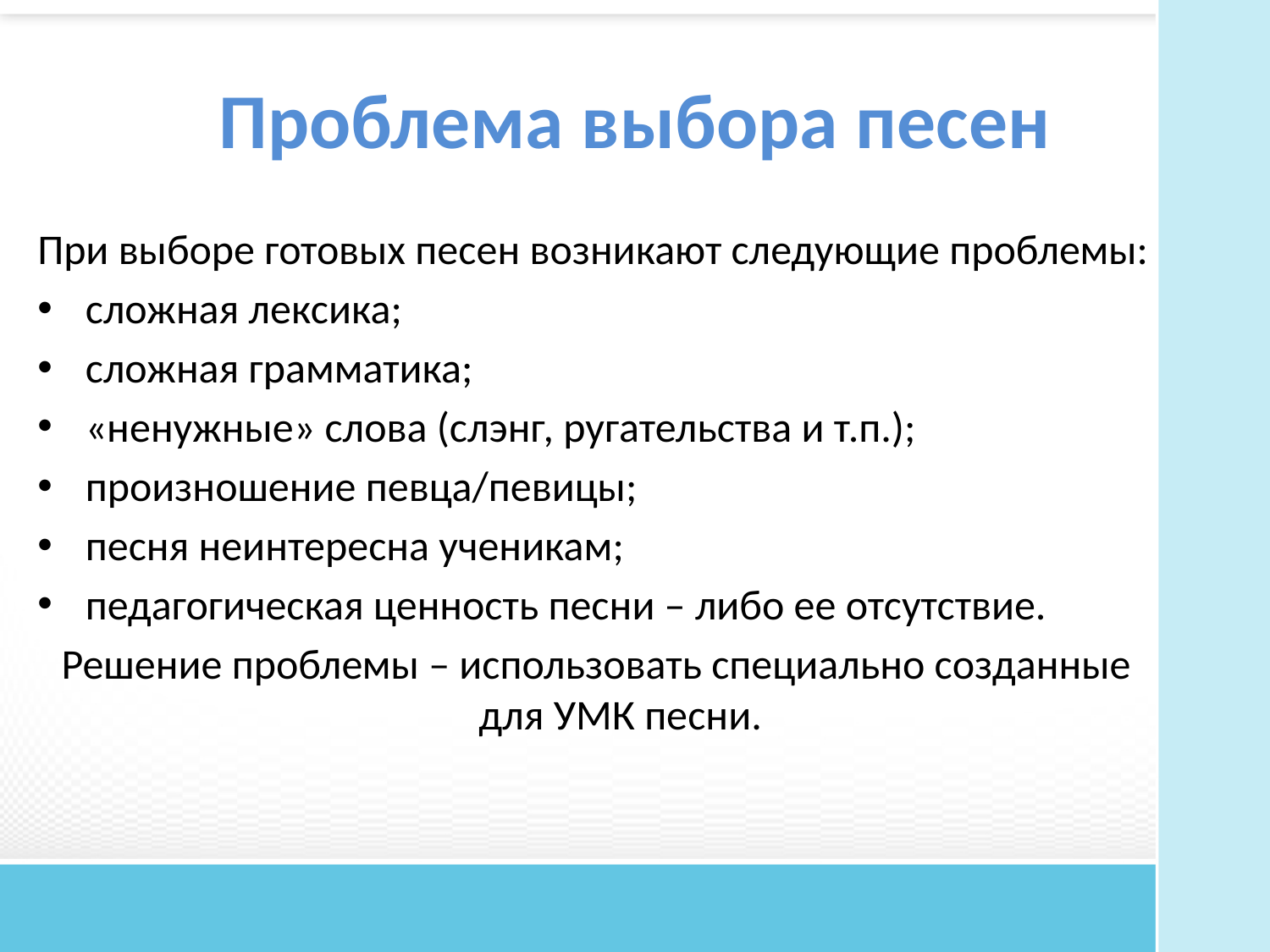

# Проблема выбора песен
При выборе готовых песен возникают следующие проблемы:
сложная лексика;
сложная грамматика;
«ненужные» слова (слэнг, ругательства и т.п.);
произношение певца/певицы;
песня неинтересна ученикам;
педагогическая ценность песни – либо ее отсутствие.
Решение проблемы – использовать специально созданные для УМК песни.